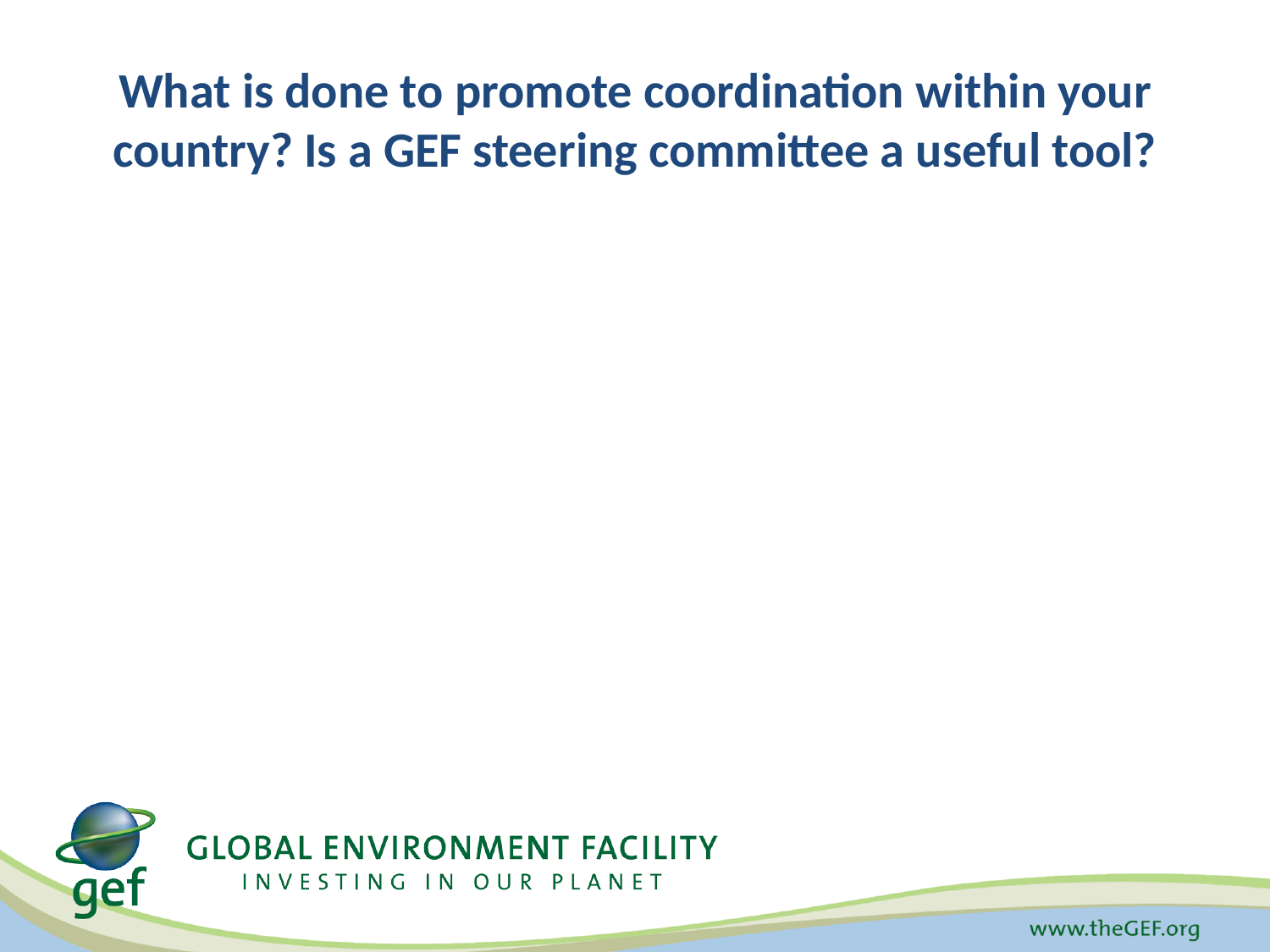

# What is done to promote coordination within your country? Is a GEF steering committee a useful tool?